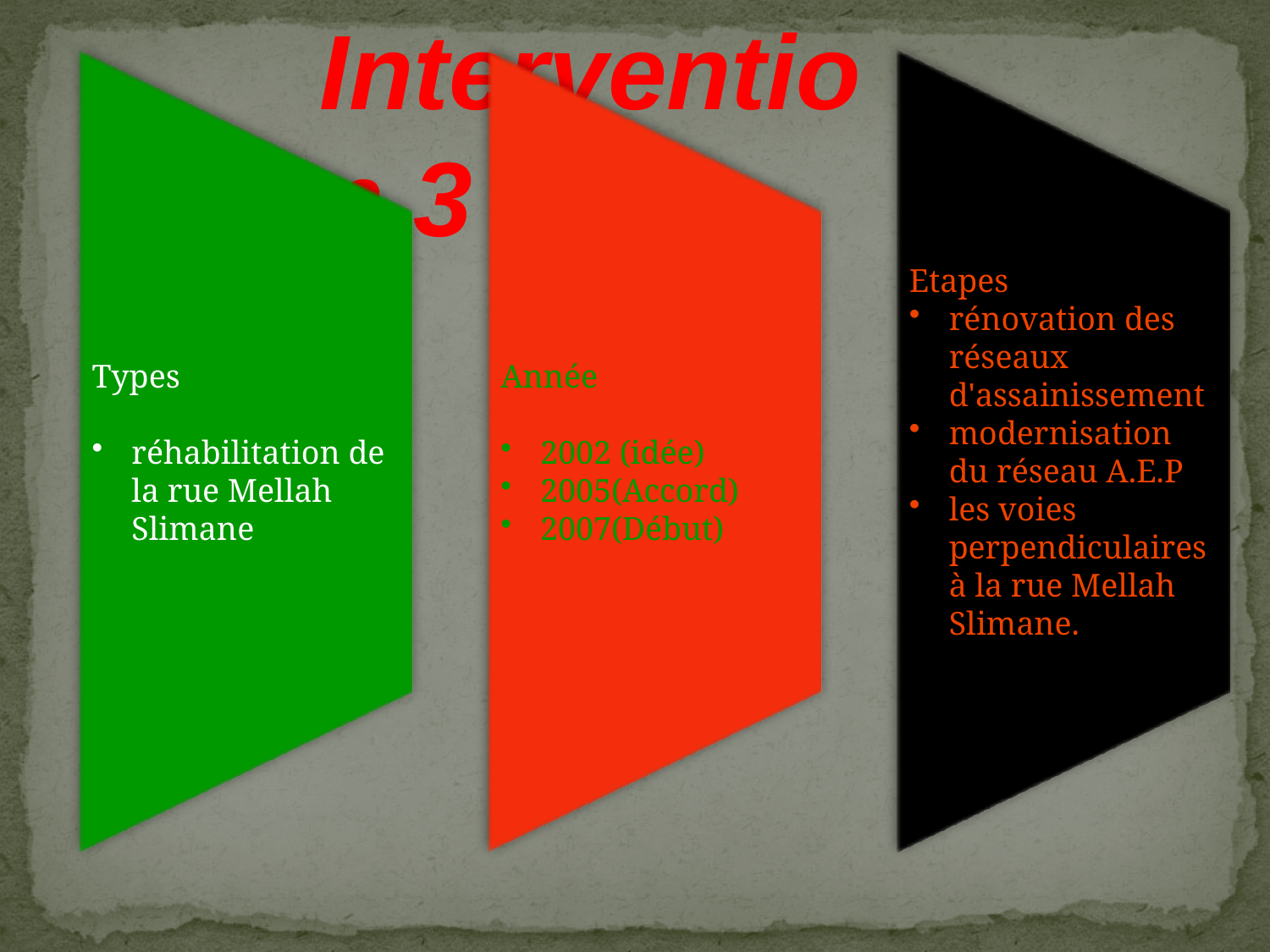

Intervention 3
Types
réhabilitation de la rue Mellah Slimane
Année
Etapes
rénovation des réseaux d'assainissement
modernisation du réseau A.E.P
2002 (idée)
2005(Accord)
2007(Début)
les voies perpendiculaires à la rue Mellah Slimane.